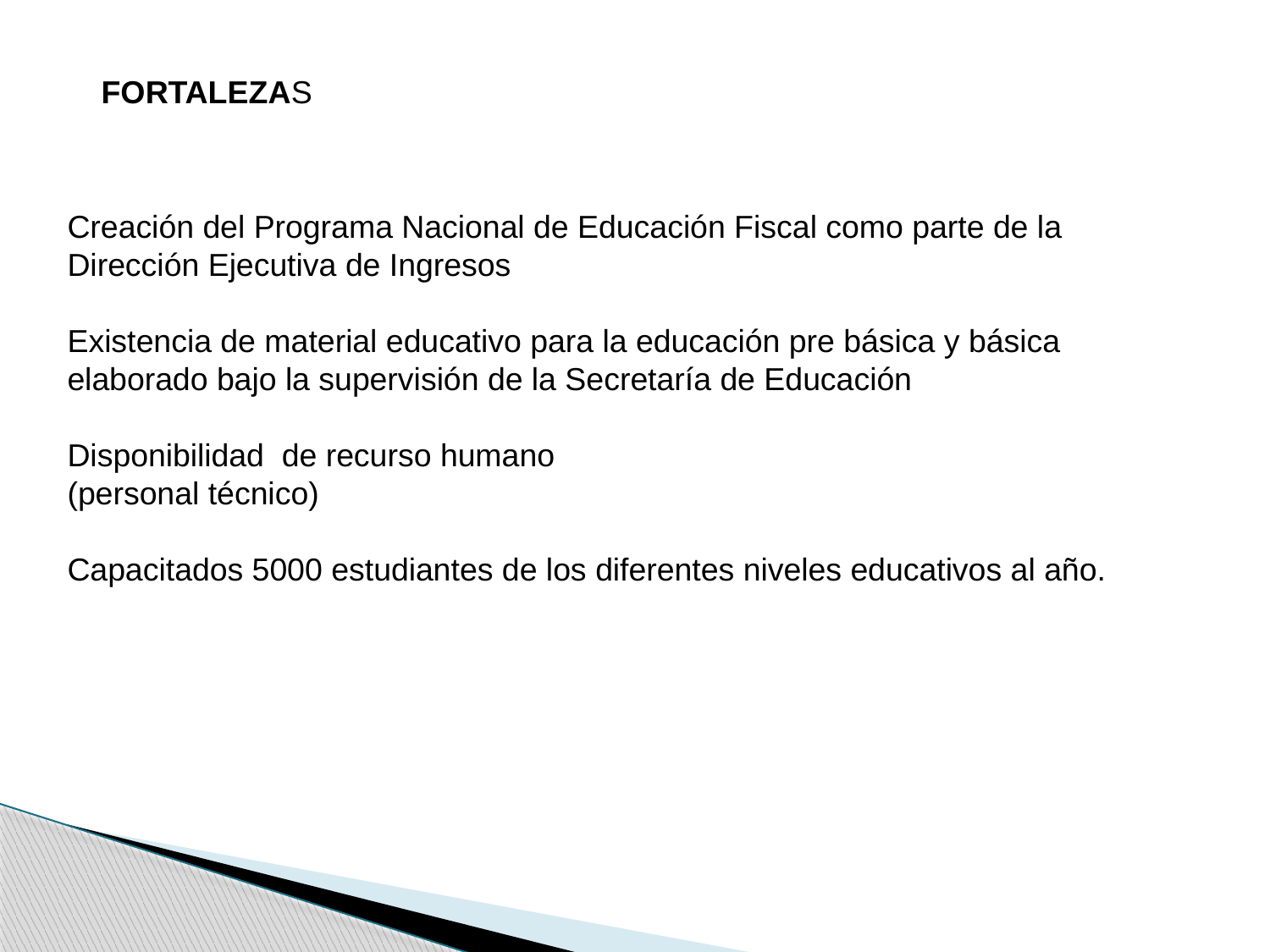

FORTALEZAS
Creación del Programa Nacional de Educación Fiscal como parte de la Dirección Ejecutiva de Ingresos

Existencia de material educativo para la educación pre básica y básica elaborado bajo la supervisión de la Secretaría de Educación

Disponibilidad  de recurso humano
(personal técnico)

Capacitados 5000 estudiantes de los diferentes niveles educativos al año.